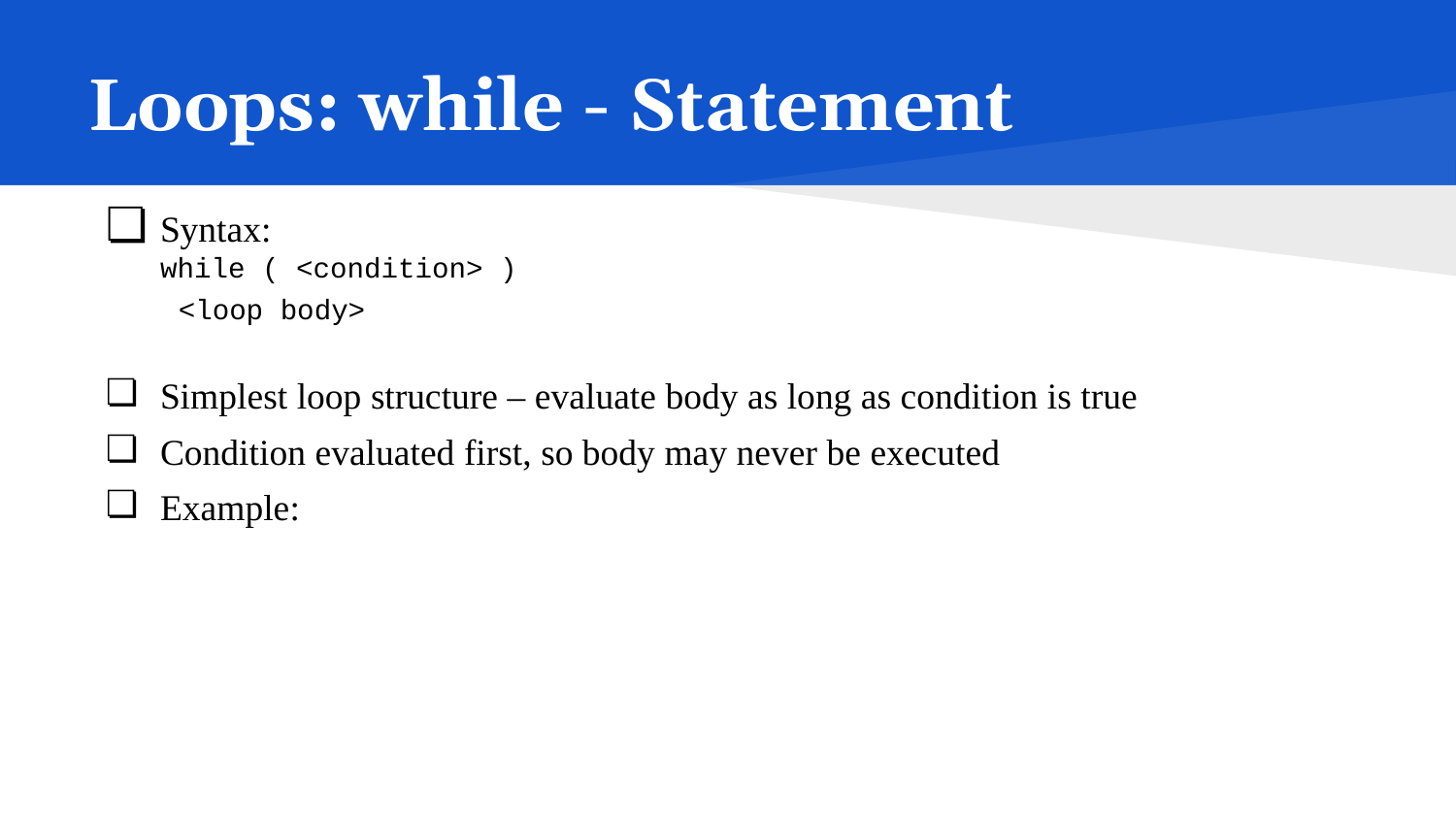

# Loops: while - Statement
Syntax:
while ( <condition> )
  <loop body>
Simplest loop structure – evaluate body as long as condition is true
Condition evaluated first, so body may never be executed
Example: